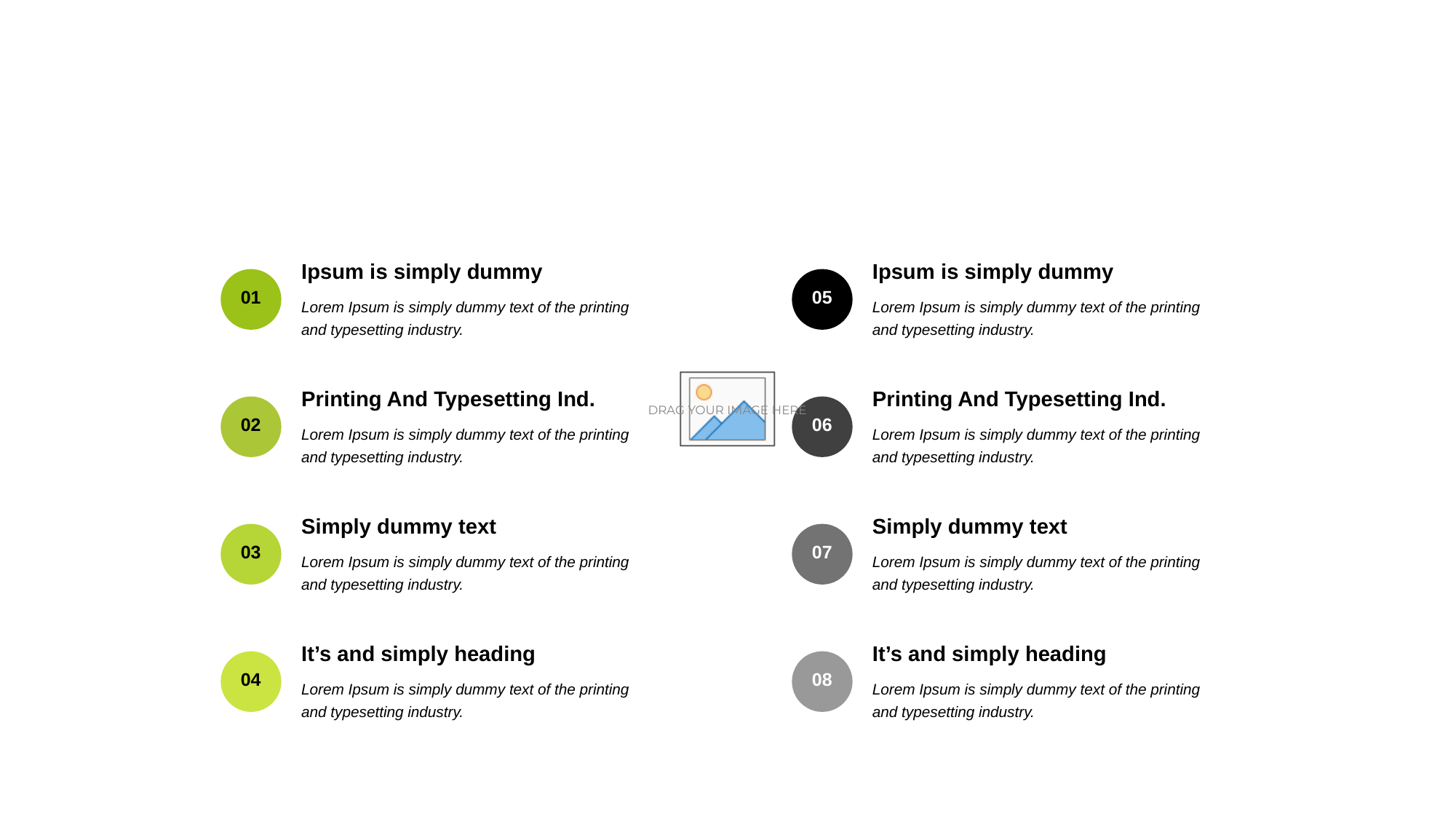

Agriculture Bullets List
Lorem ipsum dolor sit amet agam facer modo data no pre modo tera lorem ipsum dolor.
Ipsum is simply dummy
Ipsum is simply dummy

05
Lorem Ipsum is simply dummy text of the printing and typesetting industry.

01
Lorem Ipsum is simply dummy text of the printing and typesetting industry.
Printing And Typesetting Ind.
Printing And Typesetting Ind.

06
Lorem Ipsum is simply dummy text of the printing and typesetting industry.

02
Lorem Ipsum is simply dummy text of the printing and typesetting industry.
Simply dummy text
Simply dummy text

07
Lorem Ipsum is simply dummy text of the printing and typesetting industry.

03
Lorem Ipsum is simply dummy text of the printing and typesetting industry.
It’s and simply heading
It’s and simply heading

08
Lorem Ipsum is simply dummy text of the printing and typesetting industry.

04
Lorem Ipsum is simply dummy text of the printing and typesetting industry.